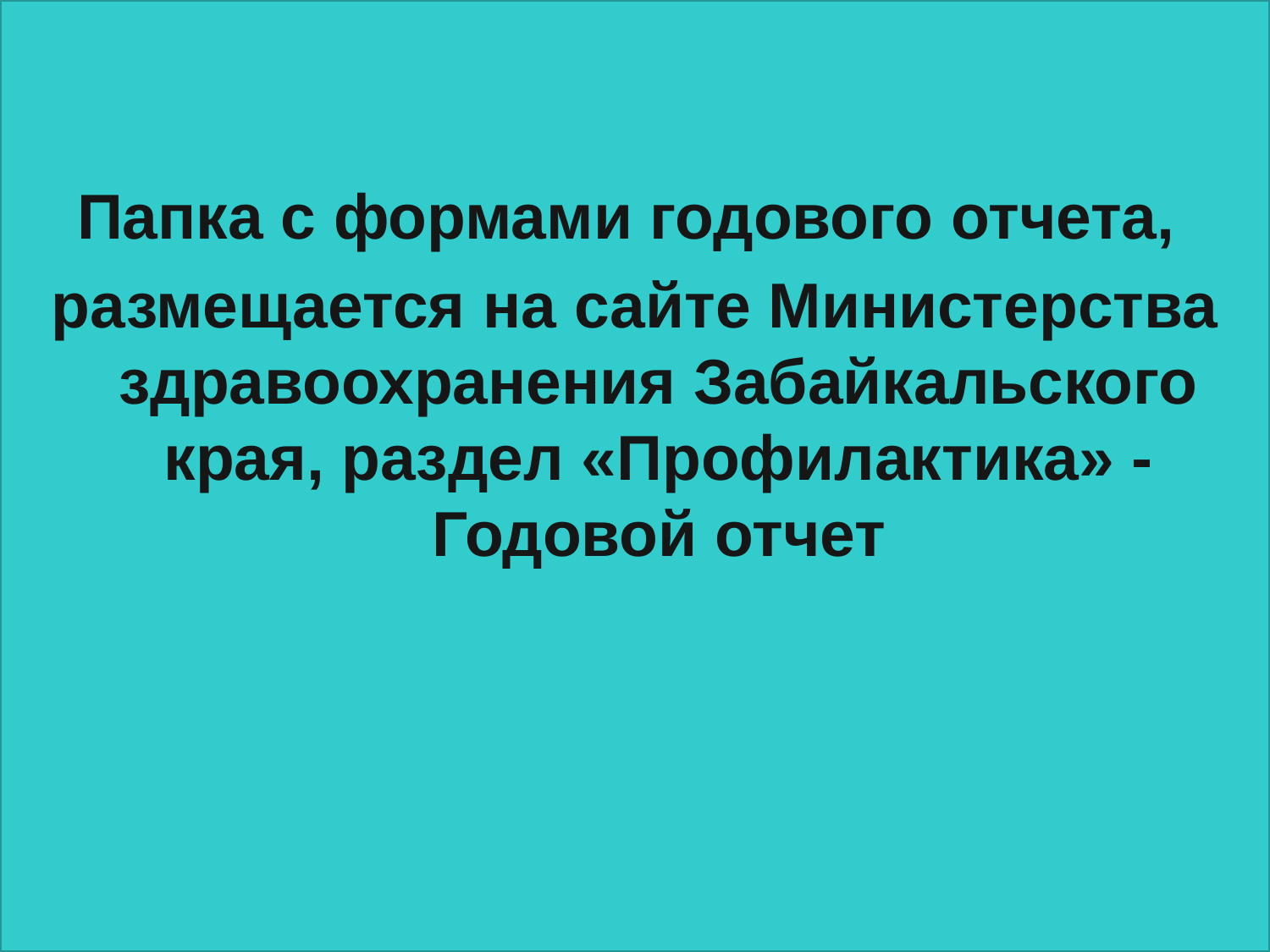

Папка с формами годового отчета,
размещается на сайте Министерства здравоохранения Забайкальского края, раздел «Профилактика» - Годовой отчет
#